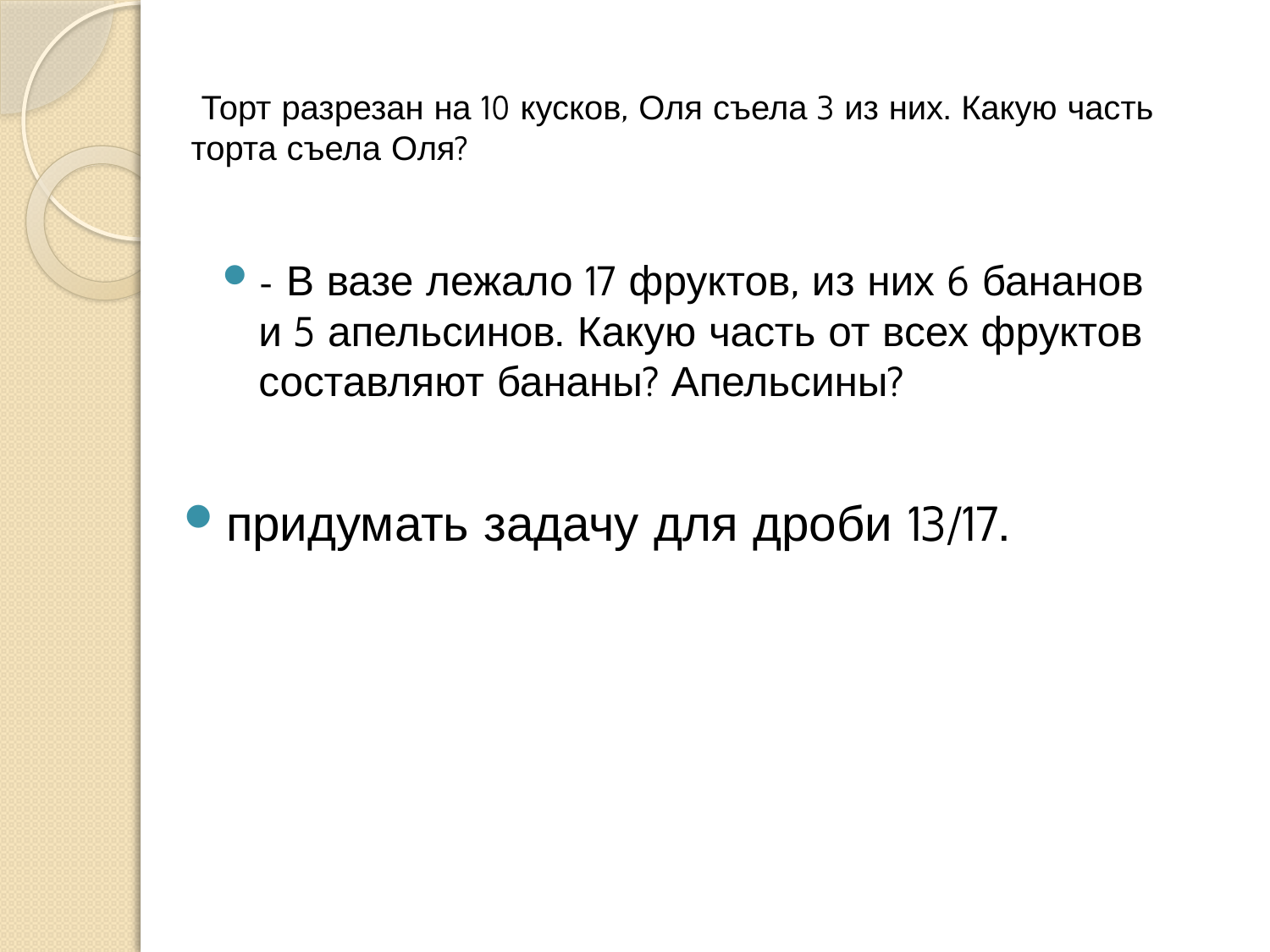

# Торт разрезан на 10 кусков, Оля съела 3 из них. Какую часть торта съела Оля?
- В вазе лежало 17 фруктов, из них 6 бананов и 5 апельсинов. Какую часть от всех фруктов составляют бананы? Апельсины?

придумать задачу для дроби 13/17.